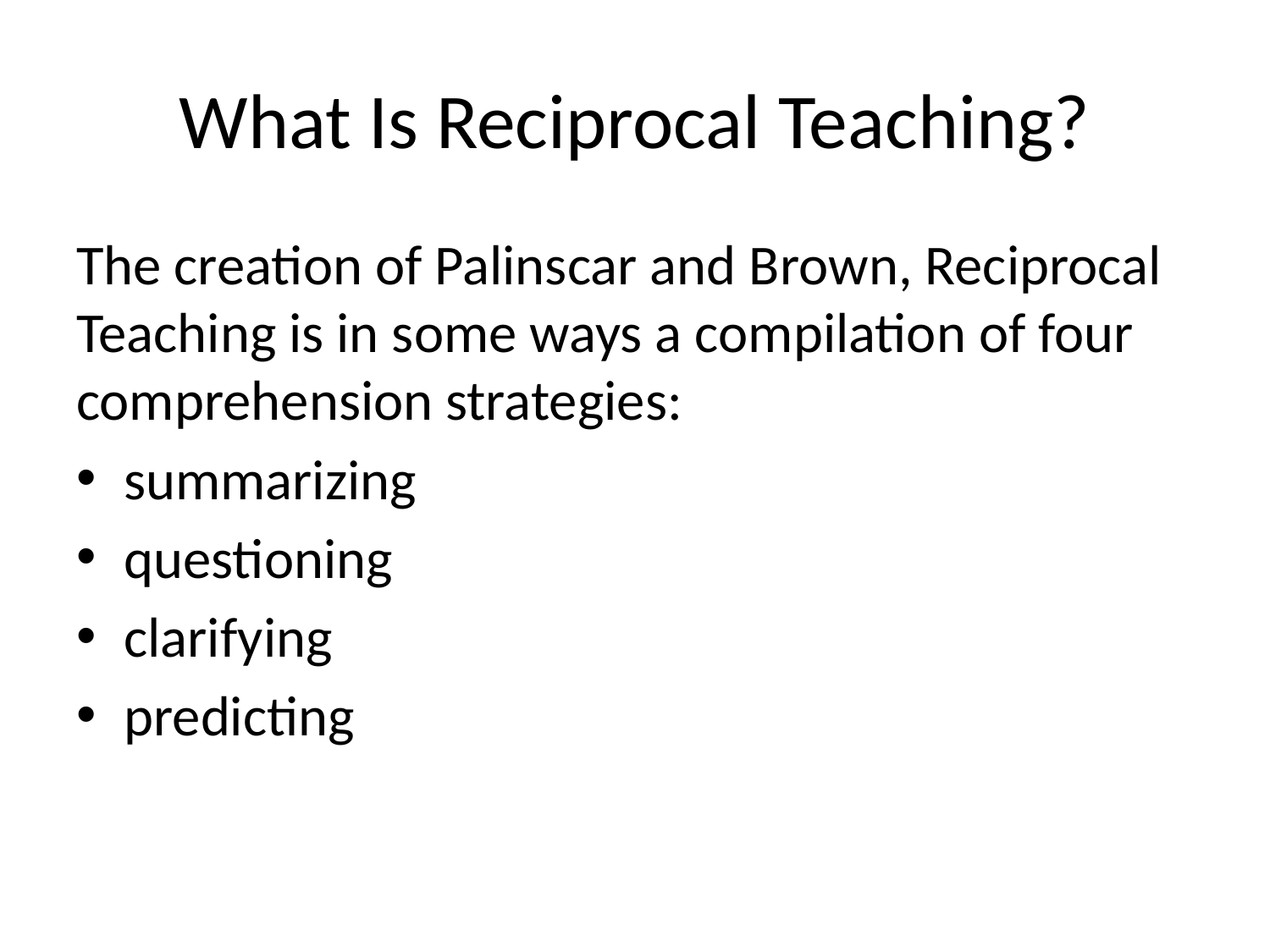

# What Is Reciprocal Teaching?
The creation of Palinscar and Brown, Reciprocal Teaching is in some ways a compilation of four comprehension strategies:
summarizing
questioning
clarifying
predicting